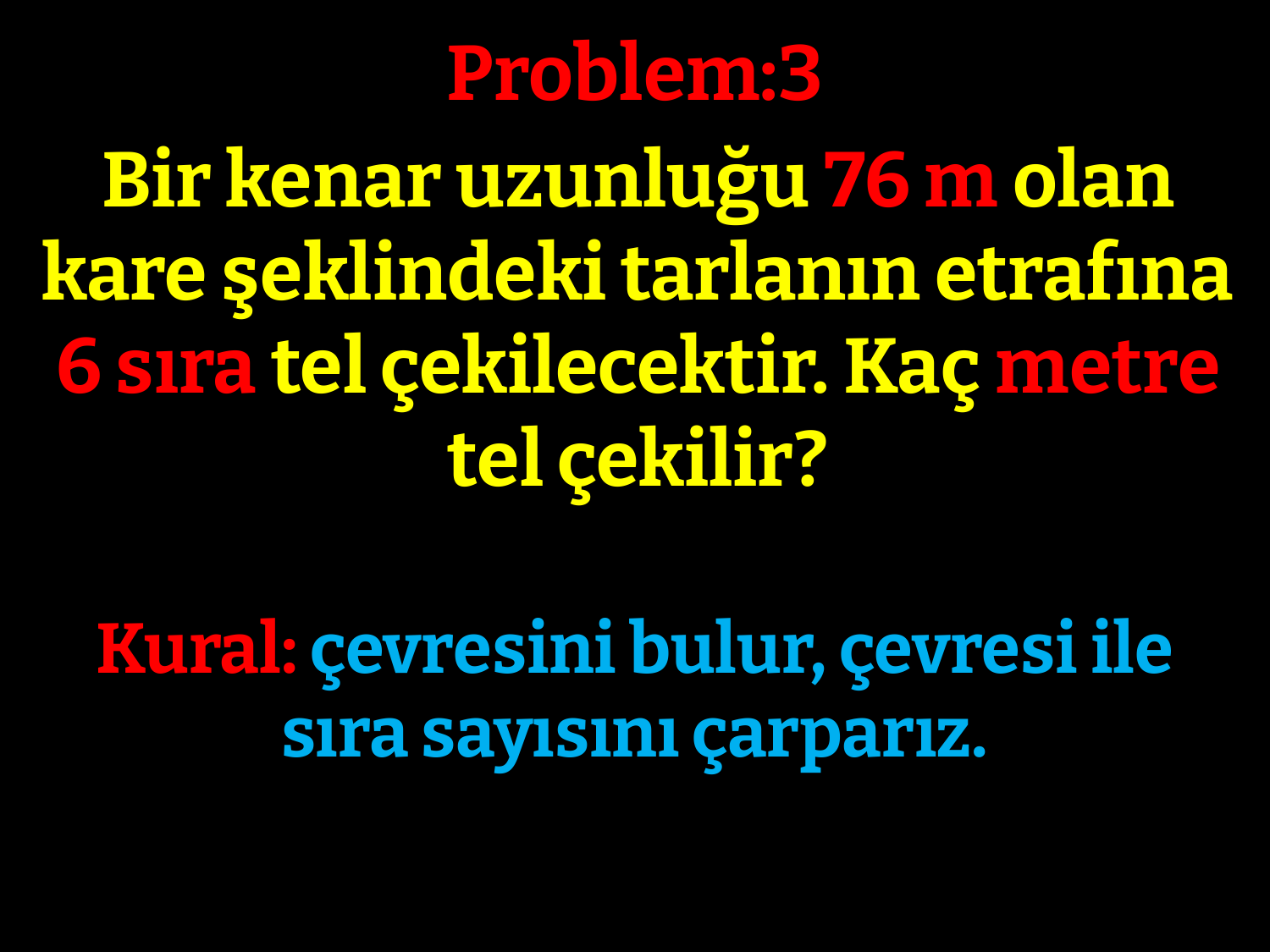

Problem:3
Bir kenar uzunluğu 76 m olan kare şeklindeki tarlanın etrafına 6 sıra tel çekilecektir. Kaç metre tel çekilir?
#
Kural: çevresini bulur, çevresi ile sıra sayısını çarparız.